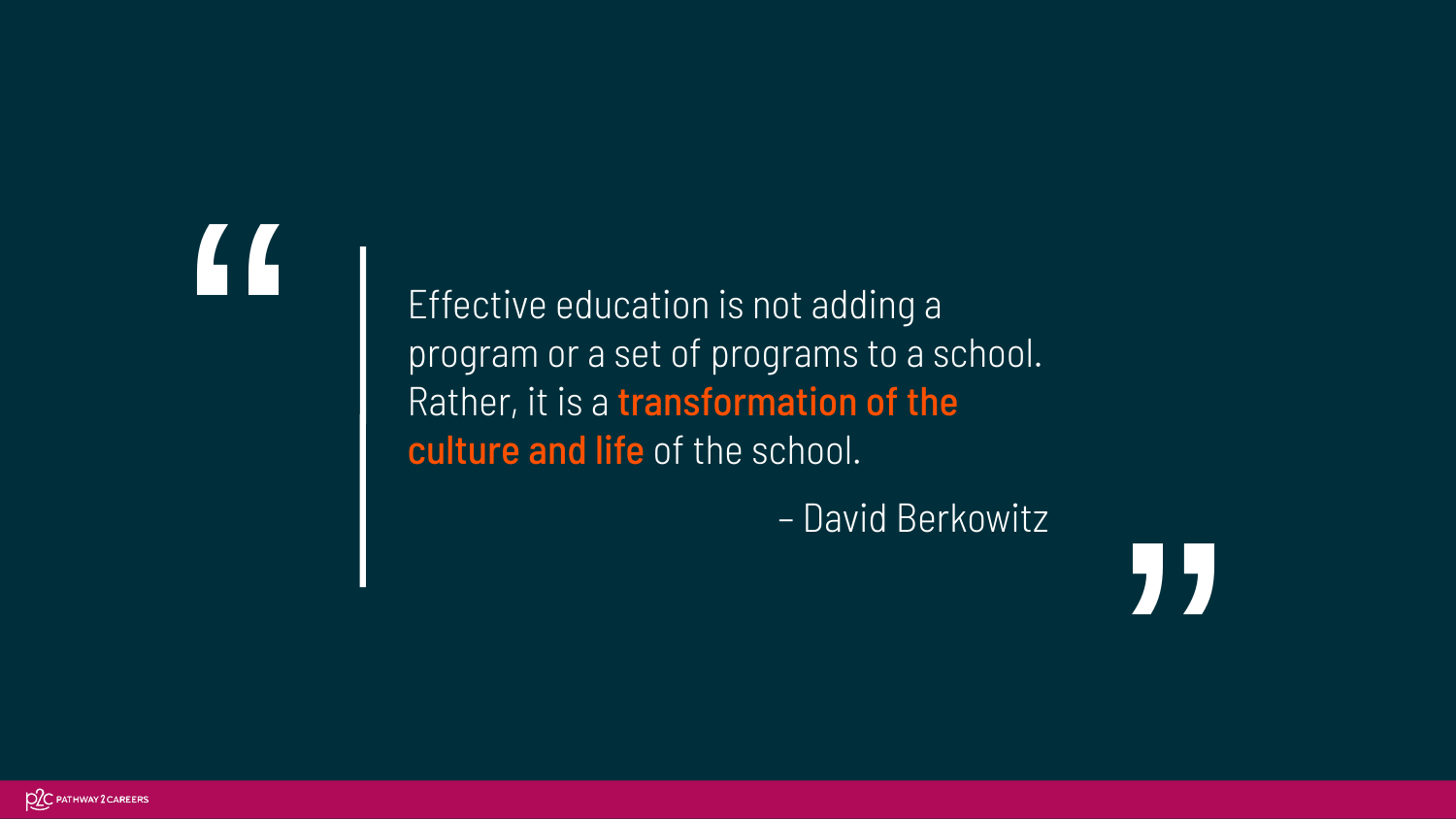

“
Effective education is not adding a program or a set of programs to a school. Rather, it is a transformation of the culture and life of the school.
– David Berkowitz
“